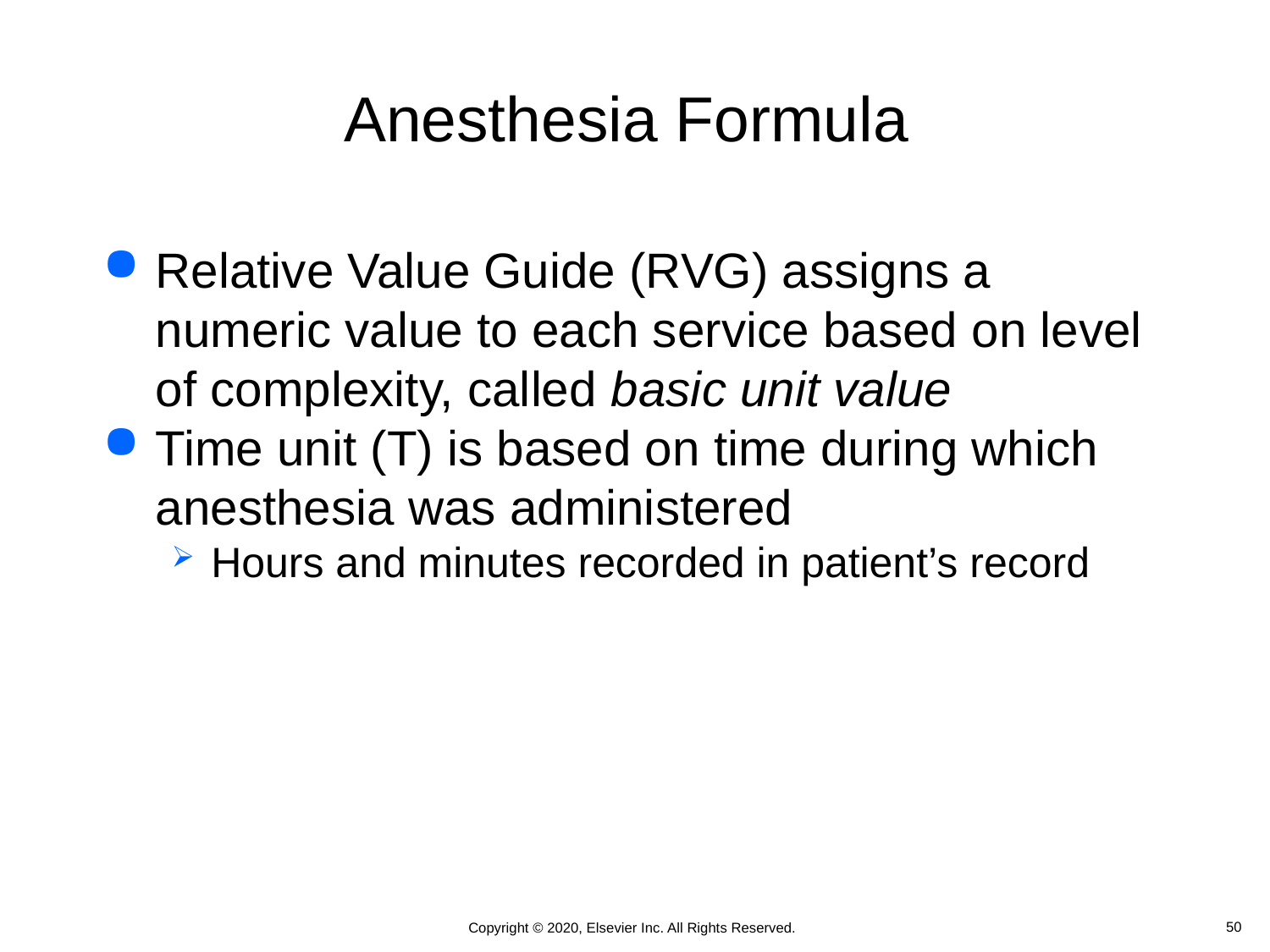

# Anesthesia Formula
Relative Value Guide (RVG) assigns a numeric value to each service based on level of complexity, called basic unit value
Time unit (T) is based on time during which anesthesia was administered
Hours and minutes recorded in patient’s record
 50